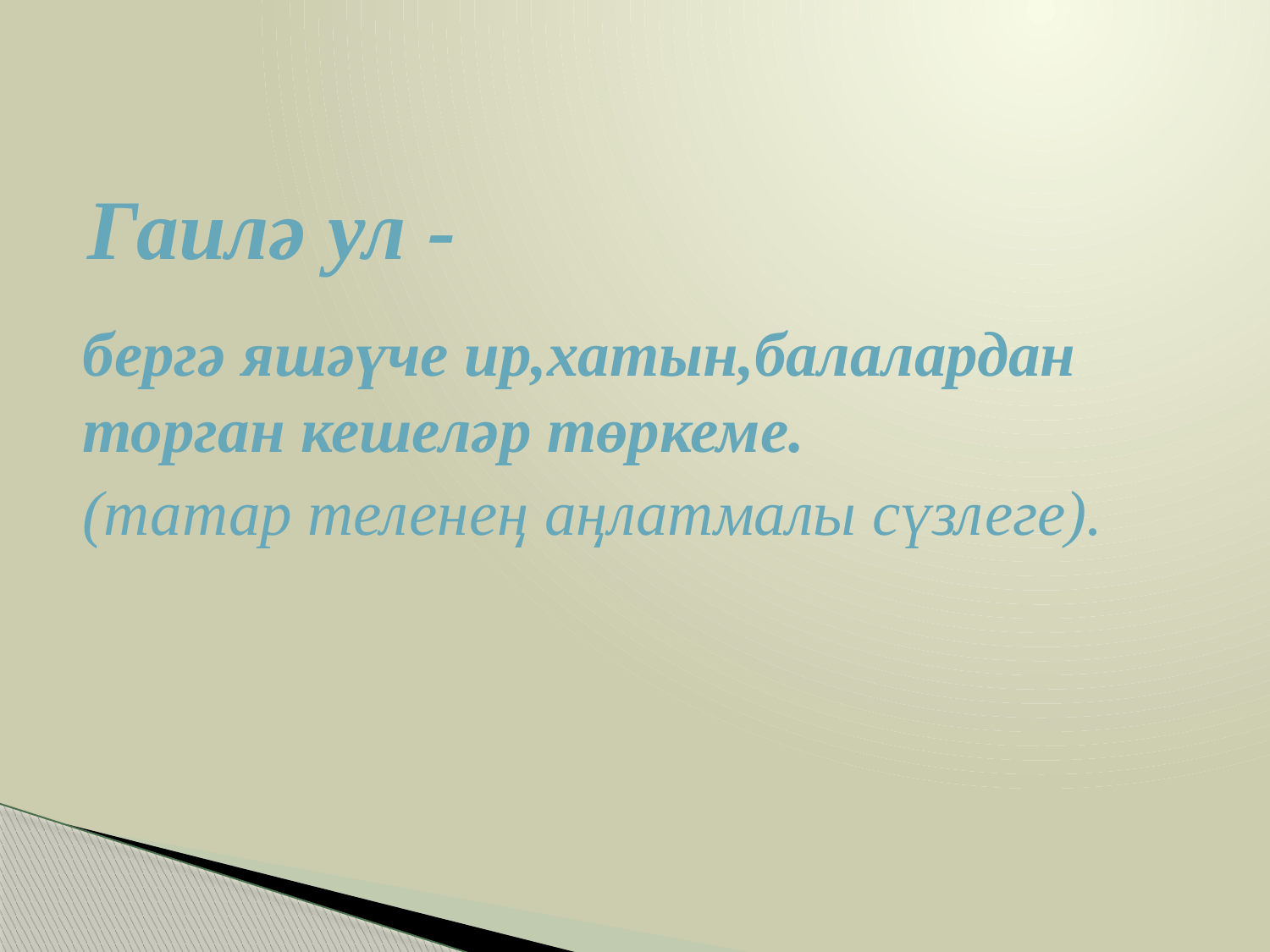

# Гаилә ул -
бергә яшәүче ир,хатын,балалардан торган кешеләр төркеме.
(татар теленең аңлатмалы сүзлеге).